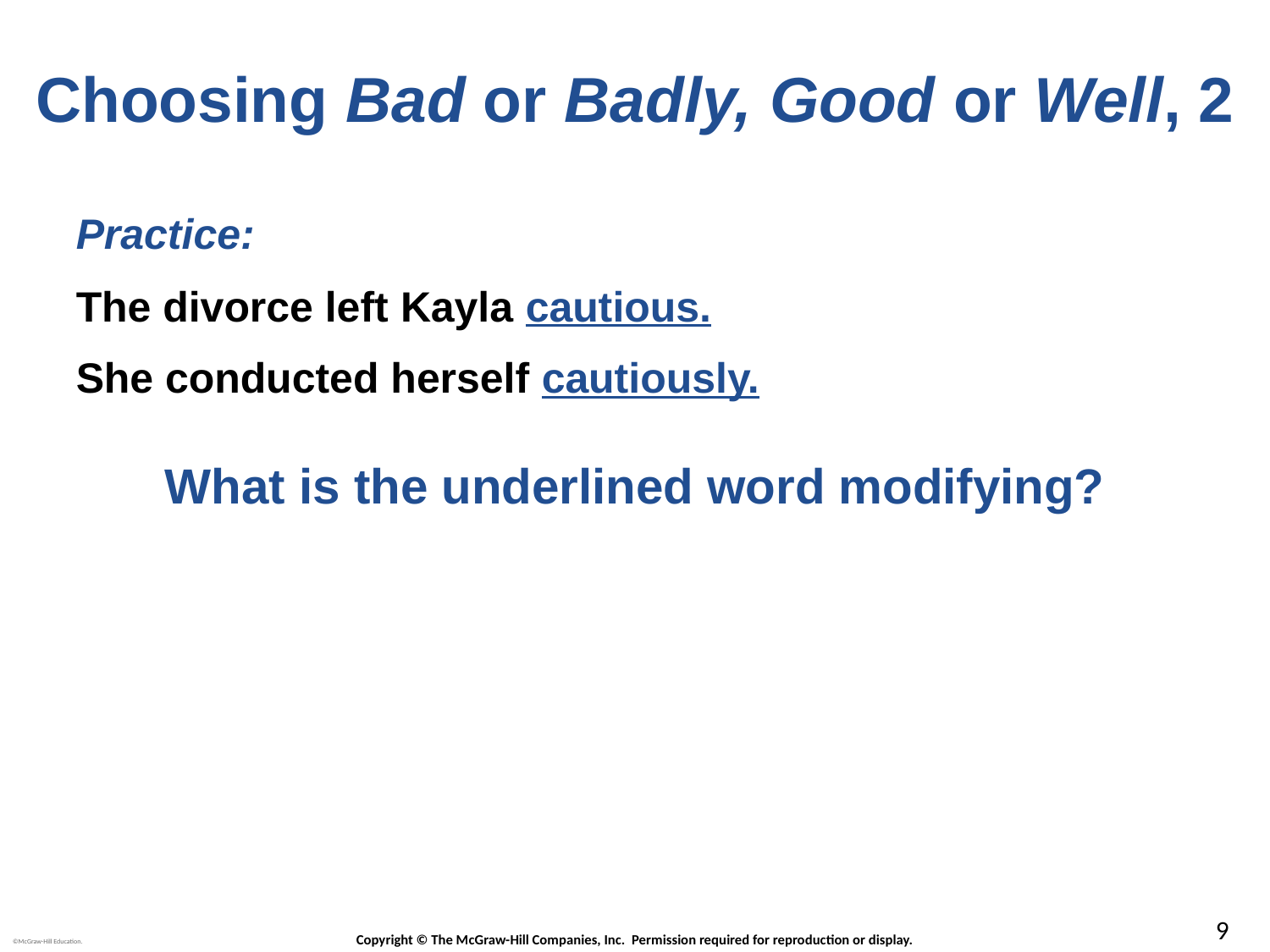

# Choosing Bad or Badly, Good or Well, 2
Practice:
The divorce left Kayla cautious.
She conducted herself cautiously.
What is the underlined word modifying?